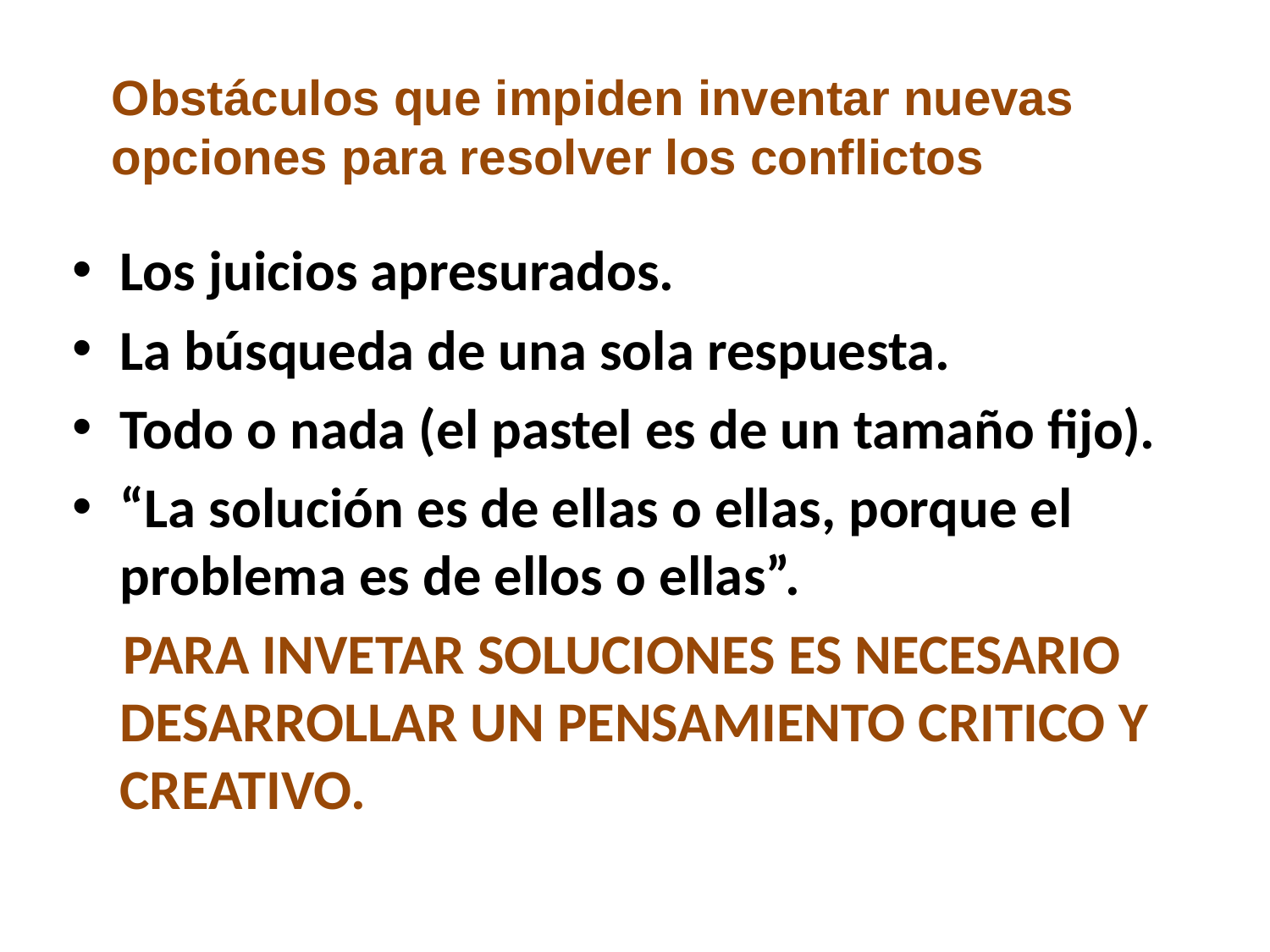

Obstáculos que impiden inventar nuevas opciones para resolver los conflictos
Los juicios apresurados.
La búsqueda de una sola respuesta.
Todo o nada (el pastel es de un tamaño fijo).
“La solución es de ellas o ellas, porque el problema es de ellos o ellas”.
    PARA INVETAR SOLUCIONES ES NECESARIO DESARROLLAR UN PENSAMIENTO CRITICO Y CREATIVO.